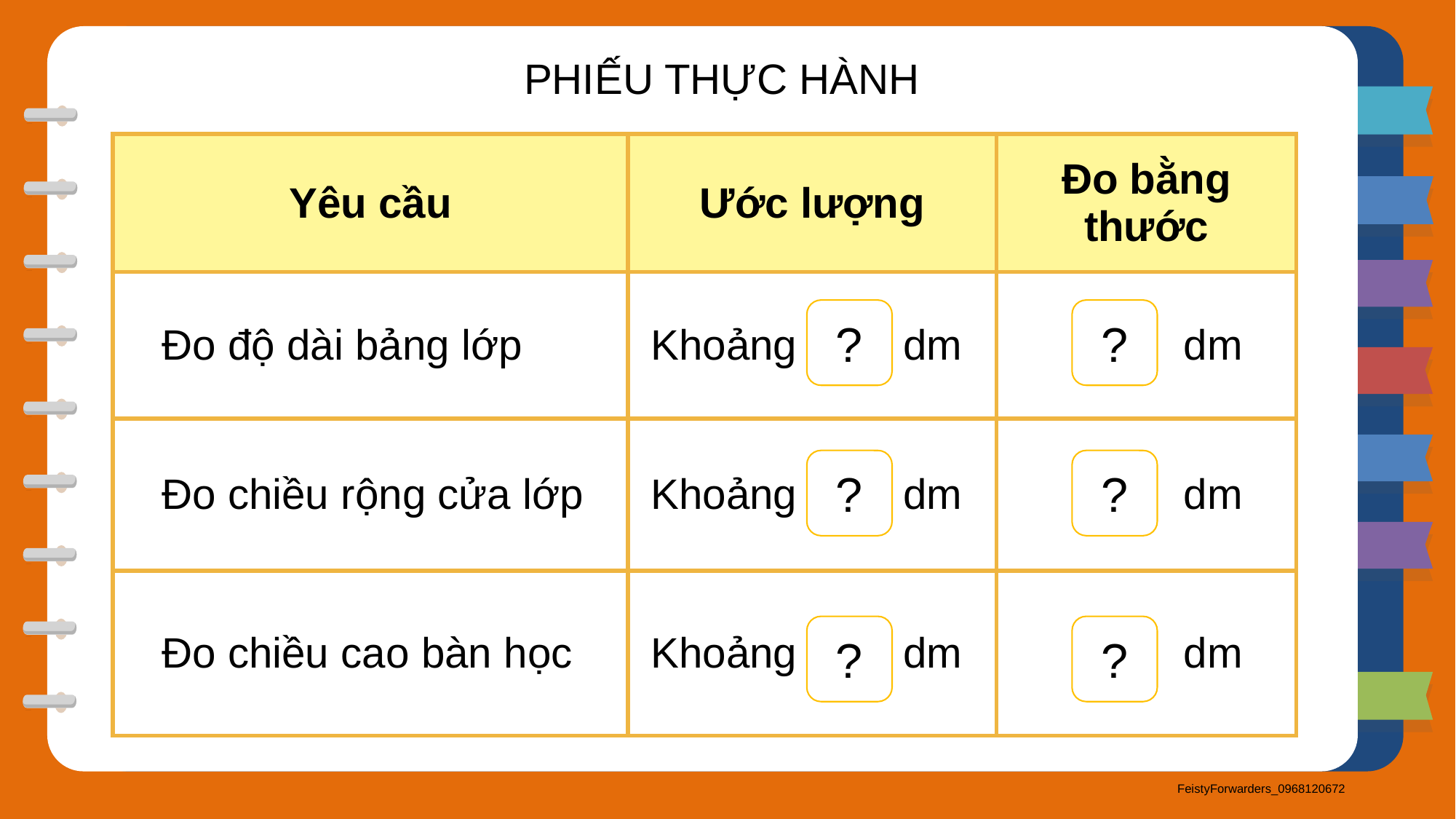

PHIẾU THỰC HÀNH
| Yêu cầu | Ước lượng | Đo bằng thước |
| --- | --- | --- |
| Đo độ dài bảng lớp | Khoảng dm | dm |
| Đo chiều rộng cửa lớp | Khoảng dm | dm |
| Đo chiều cao bàn học | Khoảng dm | dm |
?
?
?
?
?
?